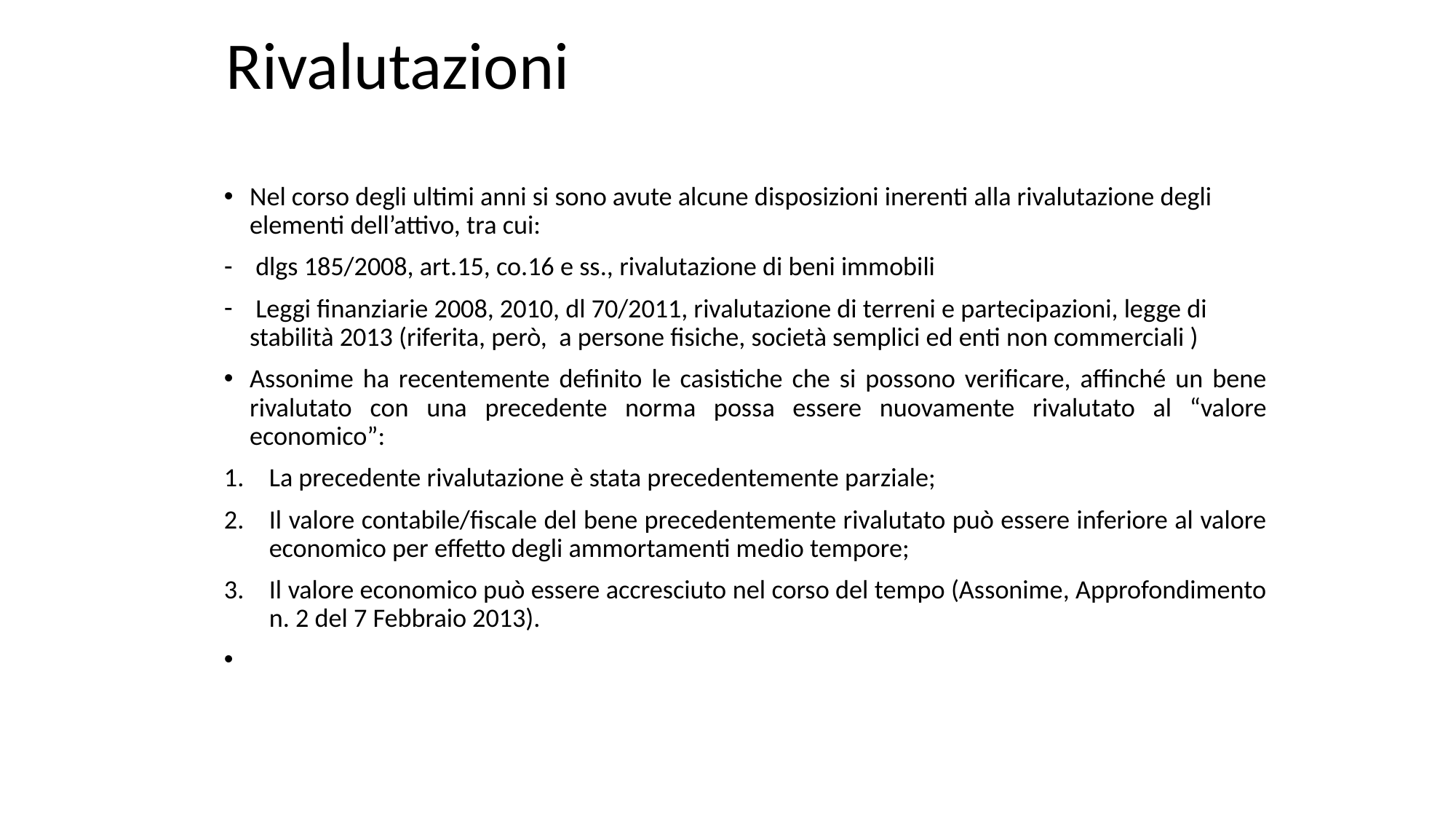

# Rivalutazioni
Nel corso degli ultimi anni si sono avute alcune disposizioni inerenti alla rivalutazione degli elementi dell’attivo, tra cui:
 dlgs 185/2008, art.15, co.16 e ss., rivalutazione di beni immobili
 Leggi finanziarie 2008, 2010, dl 70/2011, rivalutazione di terreni e partecipazioni, legge di stabilità 2013 (riferita, però,  a persone fisiche, società semplici ed enti non commerciali )
Assonime ha recentemente definito le casistiche che si possono verificare, affinché un bene rivalutato con una precedente norma possa essere nuovamente rivalutato al “valore economico”:
La precedente rivalutazione è stata precedentemente parziale;
Il valore contabile/fiscale del bene precedentemente rivalutato può essere inferiore al valore economico per effetto degli ammortamenti medio tempore;
Il valore economico può essere accresciuto nel corso del tempo (Assonime, Approfondimento n. 2 del 7 Febbraio 2013).